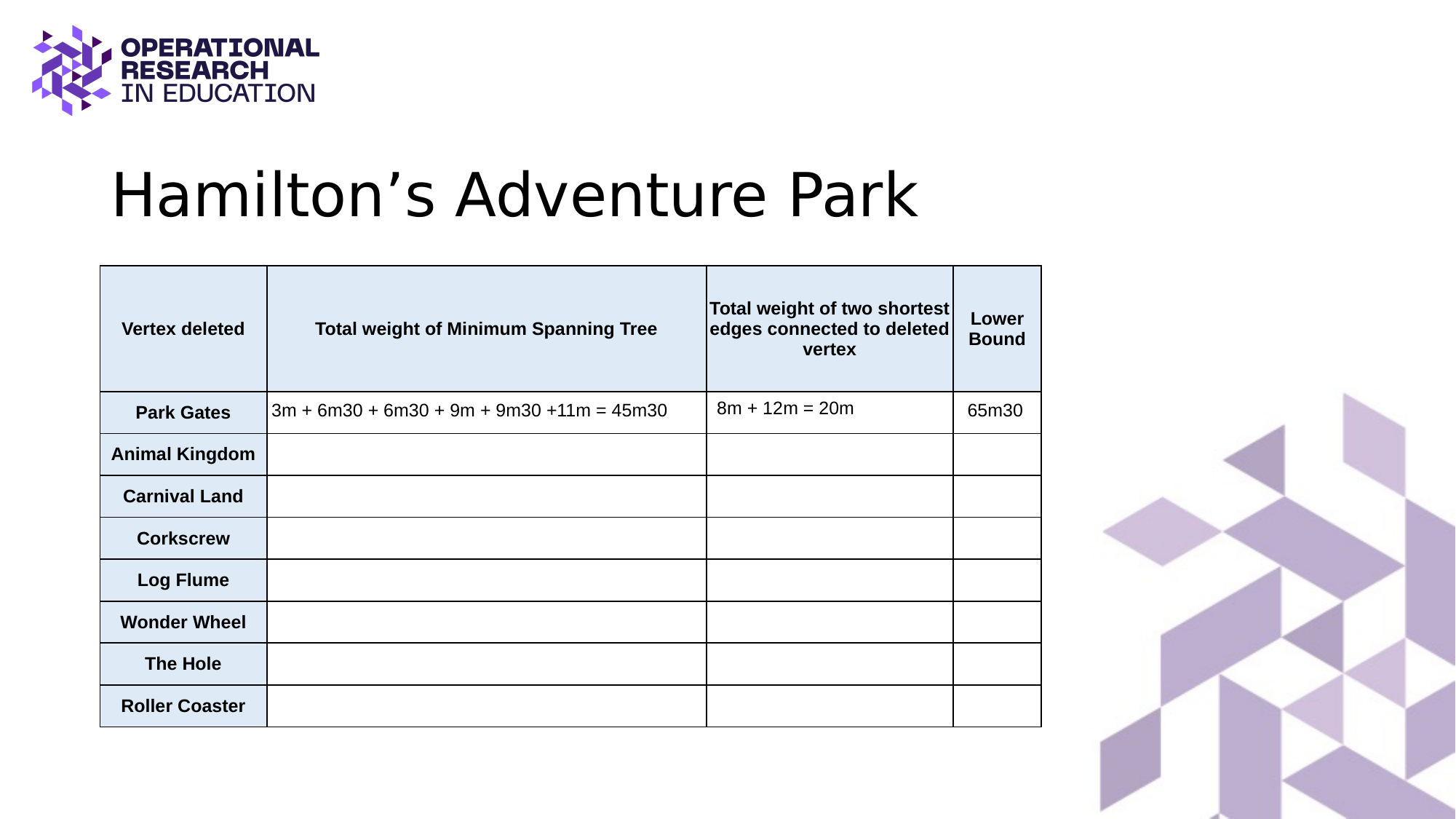

# Hamilton’s Adventure Park
| Vertex deleted | Total weight of Minimum Spanning Tree | Total weight of two shortest edges connected to deleted vertex | Lower Bound |
| --- | --- | --- | --- |
| Park Gates |  |  |  |
| Animal Kingdom |  |  |  |
| Carnival Land |  |  |  |
| Corkscrew |  |  |  |
| Log Flume |  |  |  |
| Wonder Wheel |  |  |  |
| The Hole |  |  |  |
| Roller Coaster |  |  |  |
8m + 12m = 20m
65m30
3m + 6m30 + 6m30 + 9m + 9m30 +11m = 45m30